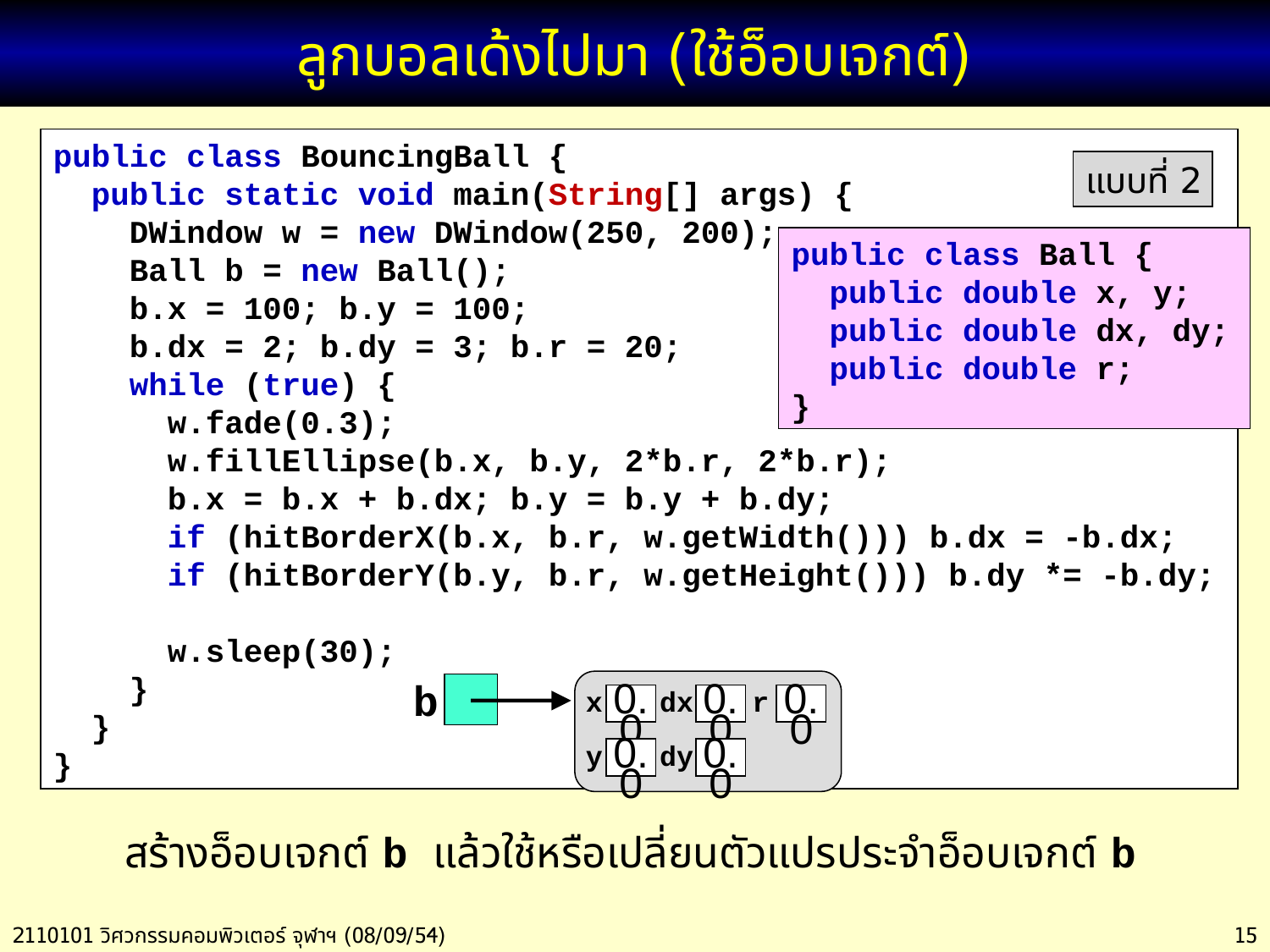

# ลูกบอลเด้งไปมา (ใช้อ็อบเจกต์)
public class BouncingBall {
  public static void main(String[] args) {
    DWindow w = new DWindow(250, 200);
    Ball b = new Ball();
    b.x = 100; b.y = 100;
    b.dx = 2; b.dy = 3; b.r = 20;
    while (true) {
      w.fade(0.3);
      w.fillEllipse(b.x, b.y, 2*b.r, 2*b.r);
      b.x = b.x + b.dx; b.y = b.y + b.dy;
      if (hitBorderX(b.x, b.r, w.getWidth())) b.dx = -b.dx;
      if (hitBorderY(b.y, b.r, w.getHeight())) b.dy *= -b.dy;
      w.sleep(30);
    }
  }
}
แบบที่ 2
public class Ball {
  public double x, y;
  public double dx, dy;
  public double r;
}

x
dx
r
0.0
0.0
0.0
y
dy
0.0
0.0

b

สร้างอ็อบเจกต์ b แล้วใช้หรือเปลี่ยนตัวแปรประจำอ็อบเจกต์ b